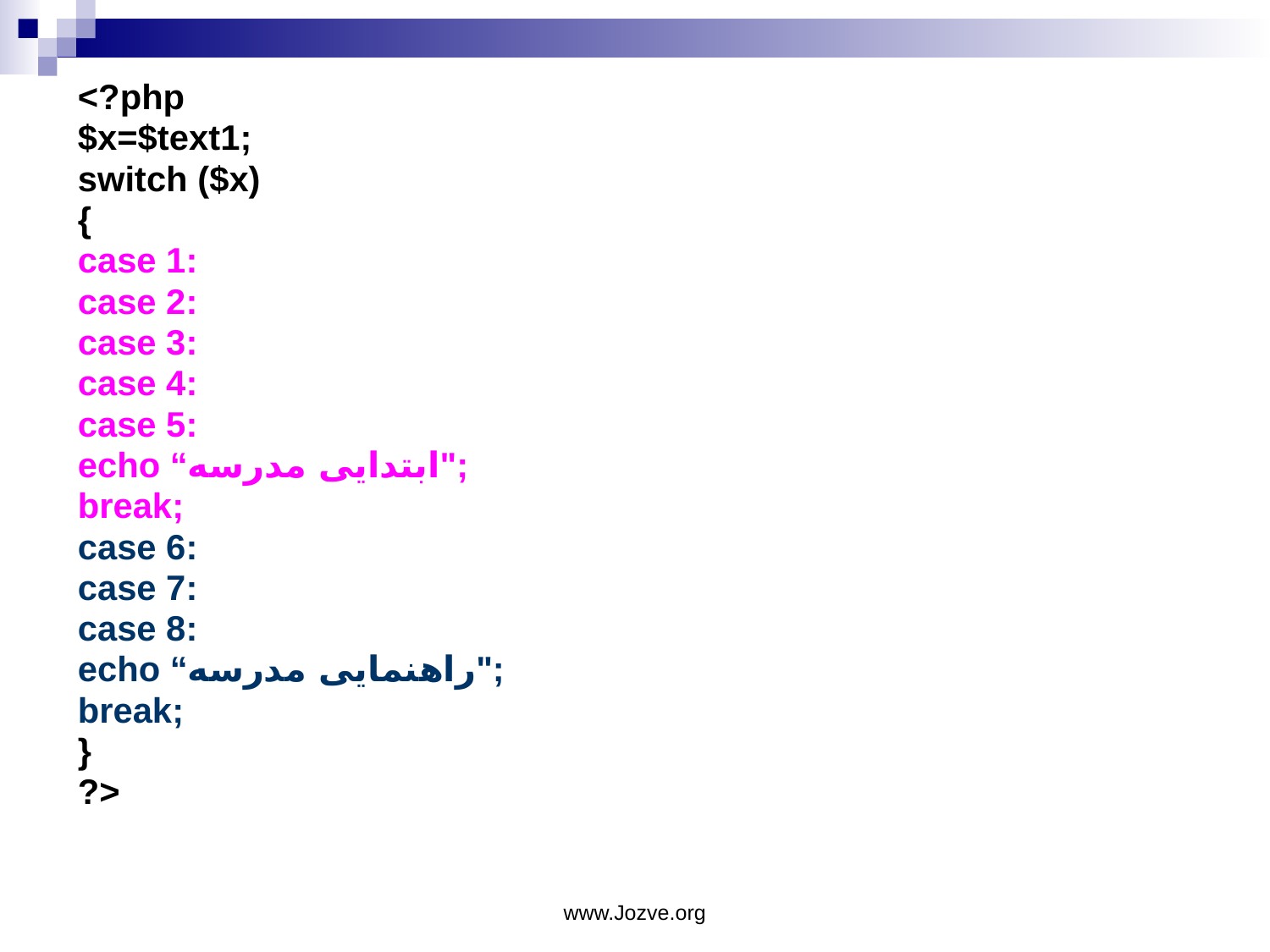

<?php
$x=$text1;
switch ($x)
{
case 1:
case 2:
case 3:
case 4:
case 5:
echo “ابتدایی مدرسه";
break;
case 6:
case 7:
case 8:
echo “راهنمایی مدرسه";
break;
}
?>

www.Jozve.org